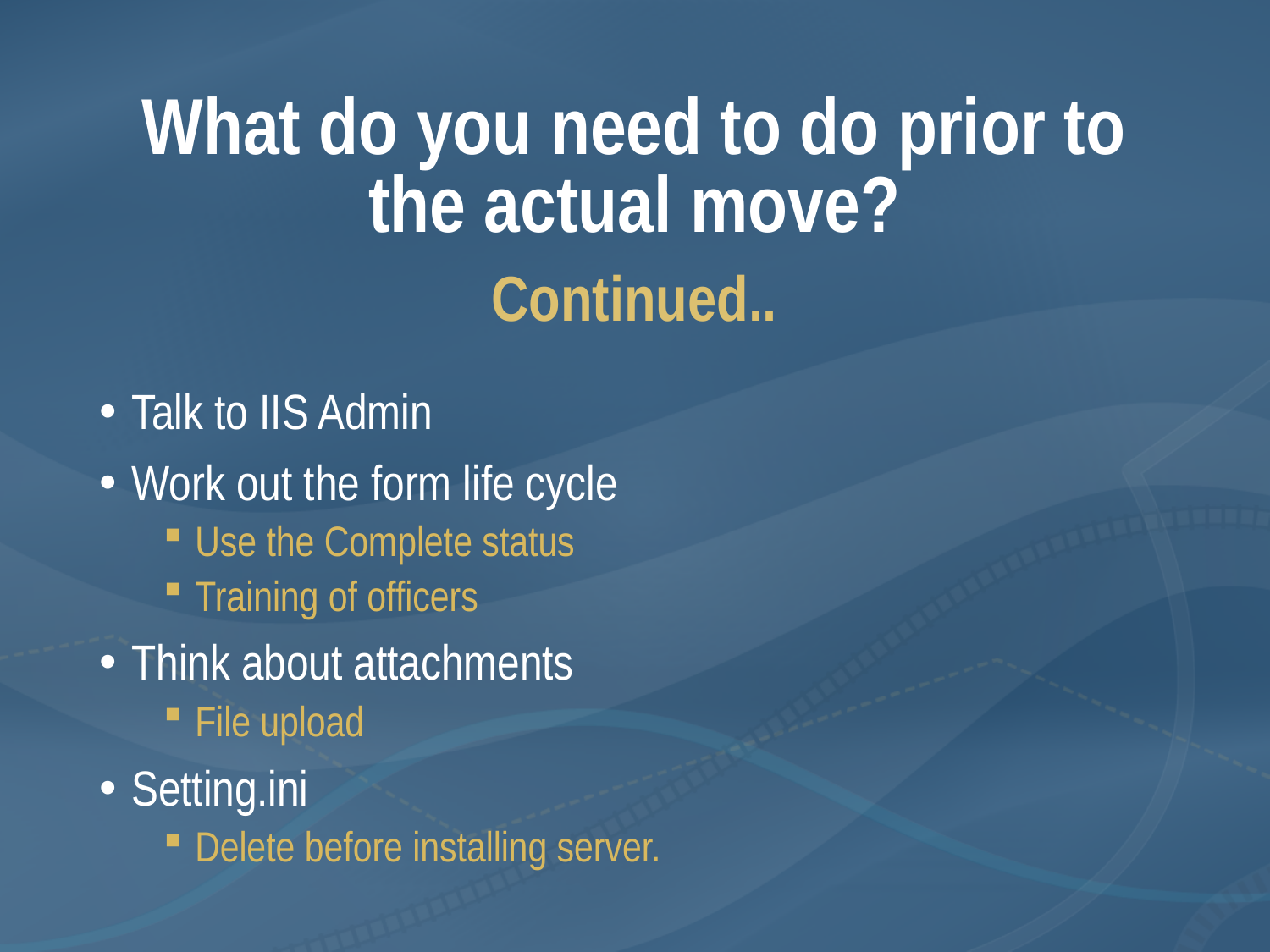

# What do you need to do prior to the actual move?
Continued..
Talk to IIS Admin
Work out the form life cycle
Use the Complete status
Training of officers
Think about attachments
File upload
Setting.ini
Delete before installing server.